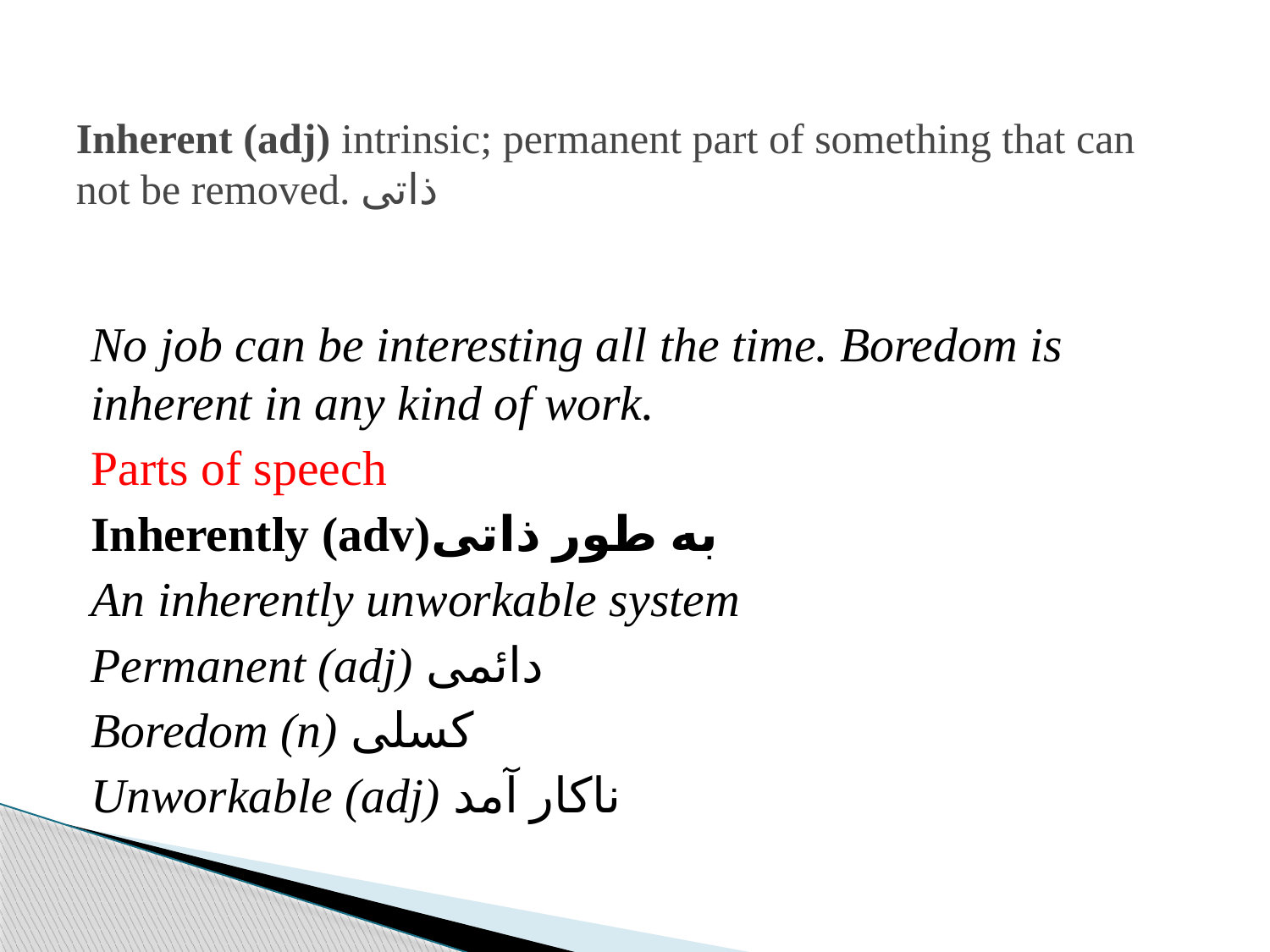

# Inherent (adj) intrinsic; permanent part of something that can not be removed. ذاتی
No job can be interesting all the time. Boredom is inherent in any kind of work.
Parts of speech
Inherently (adv)به طور ذاتی
An inherently unworkable system
Permanent (adj) دائمی
Boredom (n) کسلی
Unworkable (adj) ناکار آمد